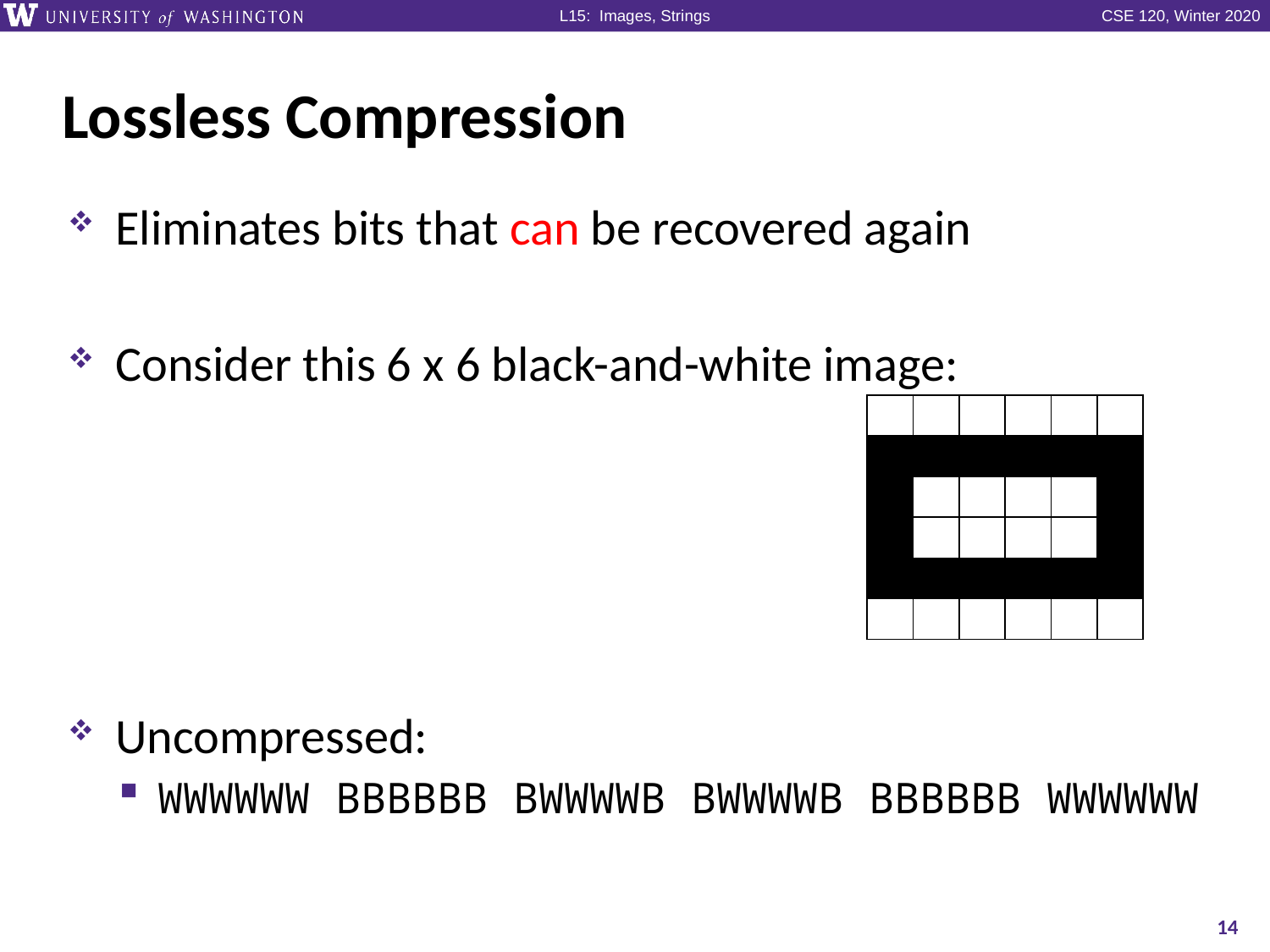

# Lossless Compression
Eliminates bits that can be recovered again

Consider this 6 x 6 black-and-white image:

Uncompressed:
WWWWWW BBBBBB BWWWWB BWWWWB BBBBBB WWWWWW
|  |  |  |  |  |  |
| --- | --- | --- | --- | --- | --- |
|  |  |  |  |  |  |
|  |  |  |  |  |  |
|  |  |  |  |  |  |
|  |  |  |  |  |  |
|  |  |  |  |  |  |
14